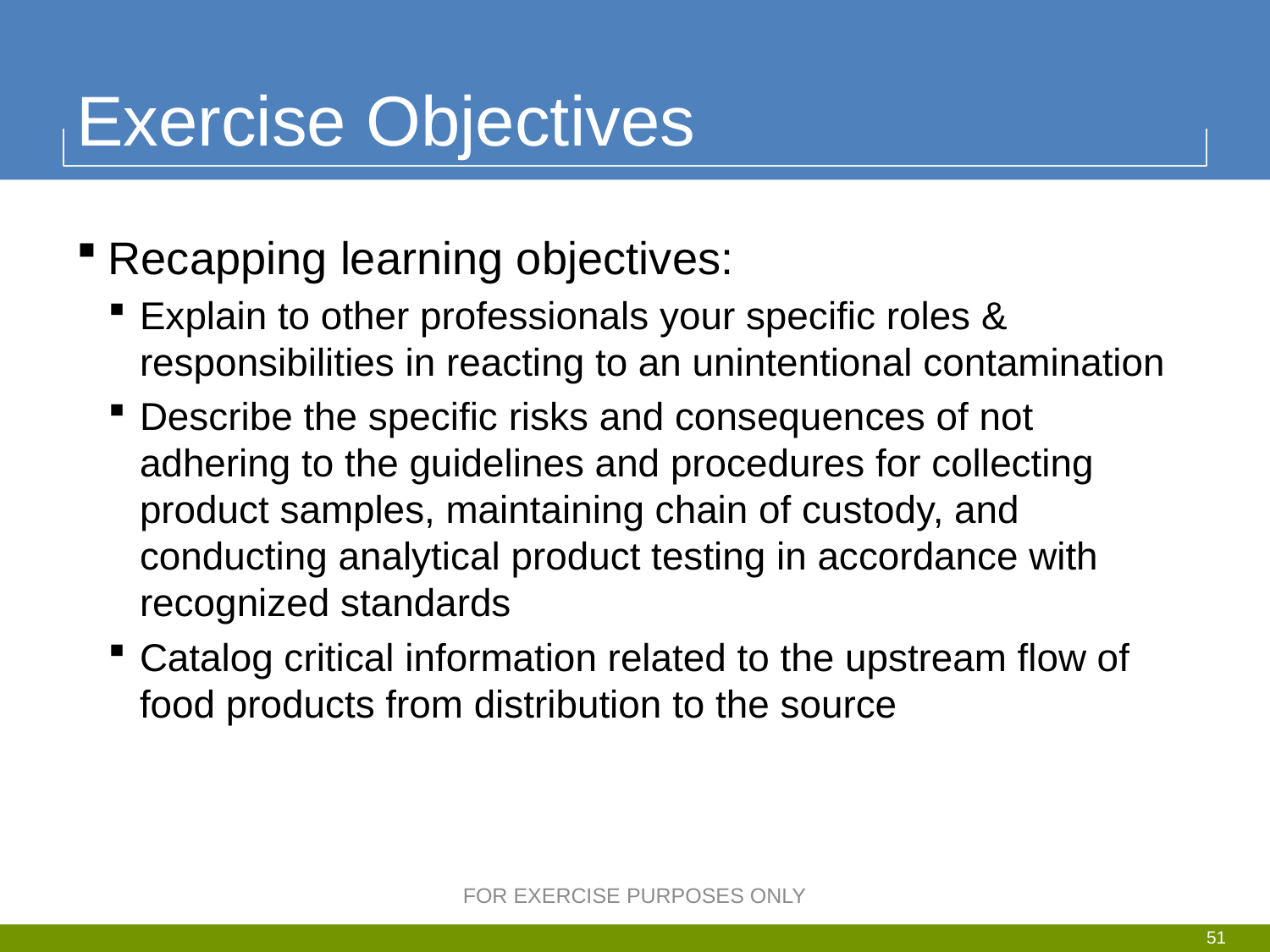

# Exercise Objectives
Recapping learning objectives:
Explain to other professionals your specific roles & responsibilities in reacting to an unintentional contamination
Describe the specific risks and consequences of not adhering to the guidelines and procedures for collecting product samples, maintaining chain of custody, and conducting analytical product testing in accordance with recognized standards
Catalog critical information related to the upstream flow of food products from distribution to the source
FOR EXERCISE PURPOSES ONLY